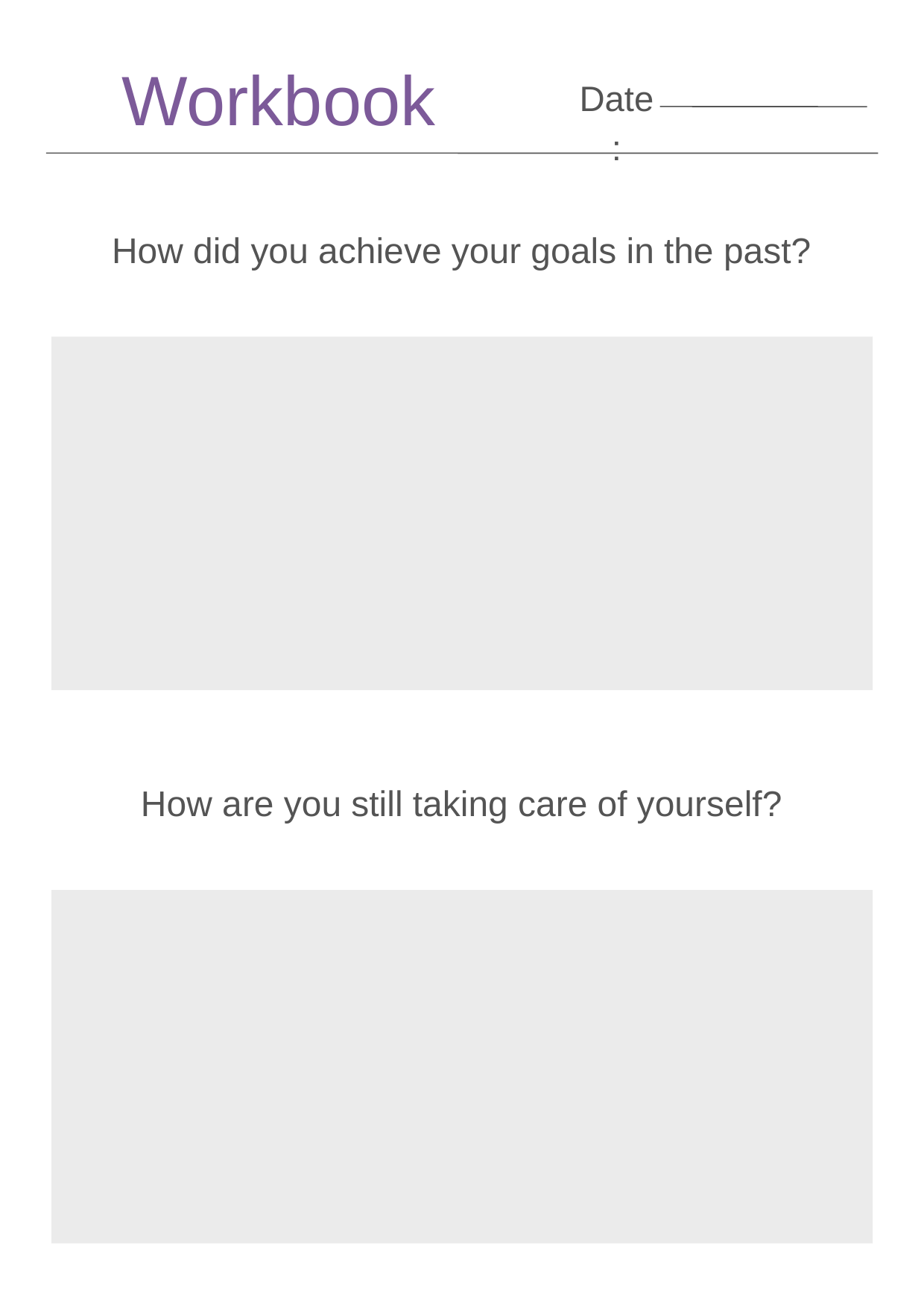

Workbook
Date:

How did you achieve your goals in the past?

How are you still taking care of yourself?